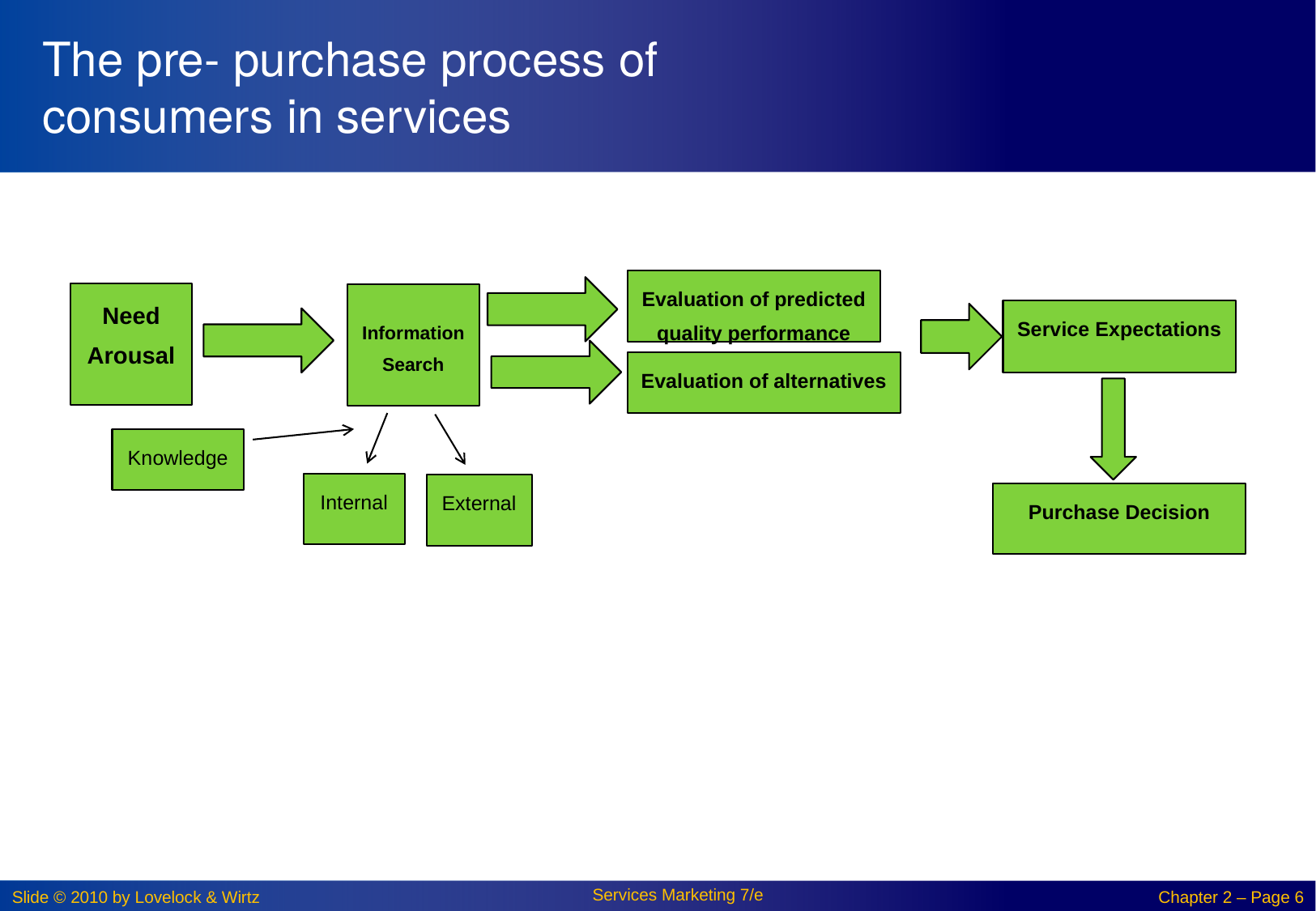

# The pre- purchase process of consumers in services

Evaluation of predicted quality performance

Need Arousal

Information Search
Service Expectations

Evaluation of alternatives

Knowledge
Internal
External
Purchase Decision